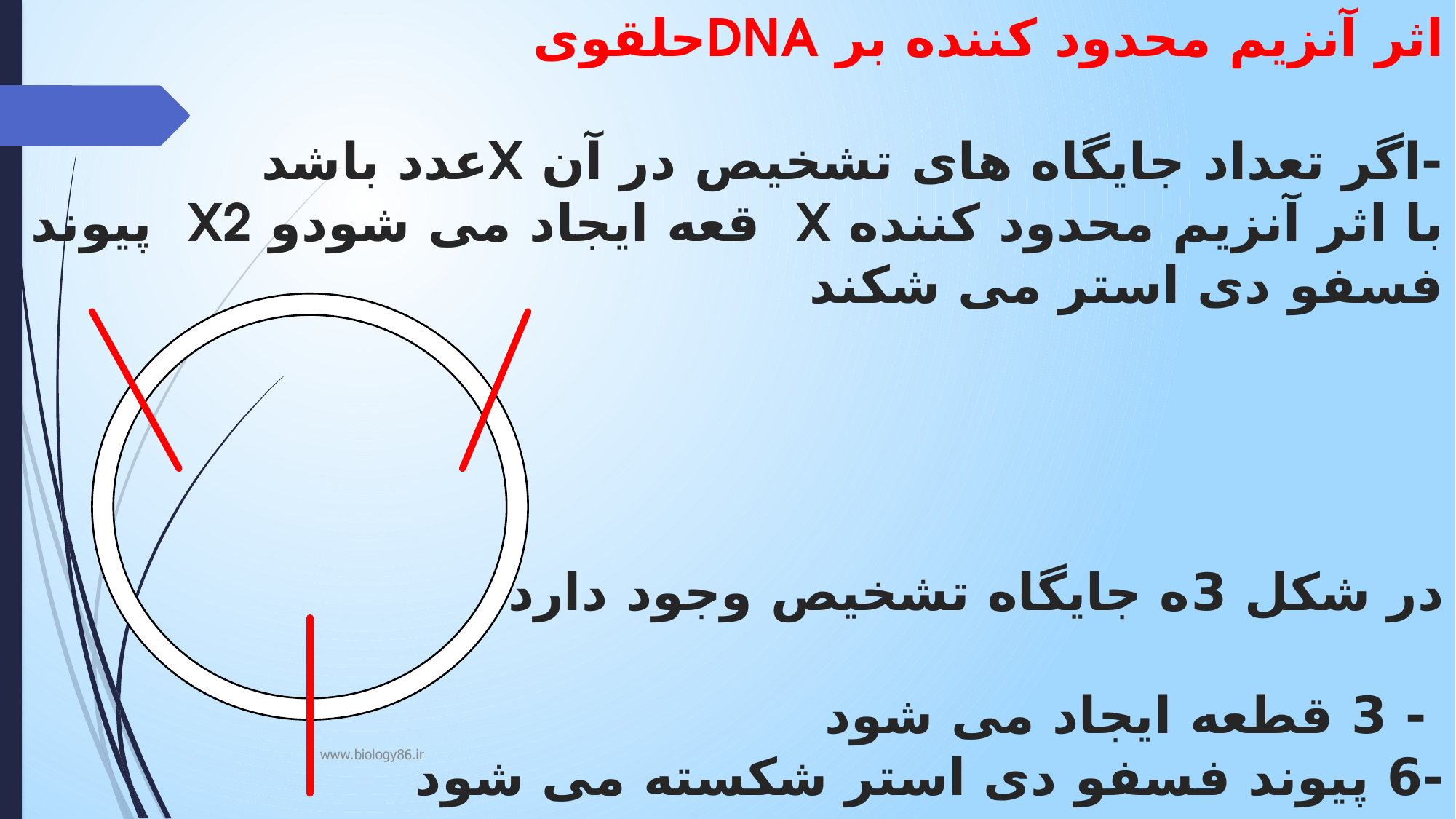

# اثر آنزیم محدود کننده بر DNAحلقوی -اگر تعداد جایگاه های تشخیص در آن Xعدد باشد با اثر آنزیم محدود کننده X  قعه ایجاد می شودو X2  پیوند فسفو دی استر می شکند در شکل 3ه جایگاه تشخیص وجود دارد: - 3 قطعه ایجاد می شود -6 پیوند فسفو دی استر شکسته می شود

www.biology86.ir